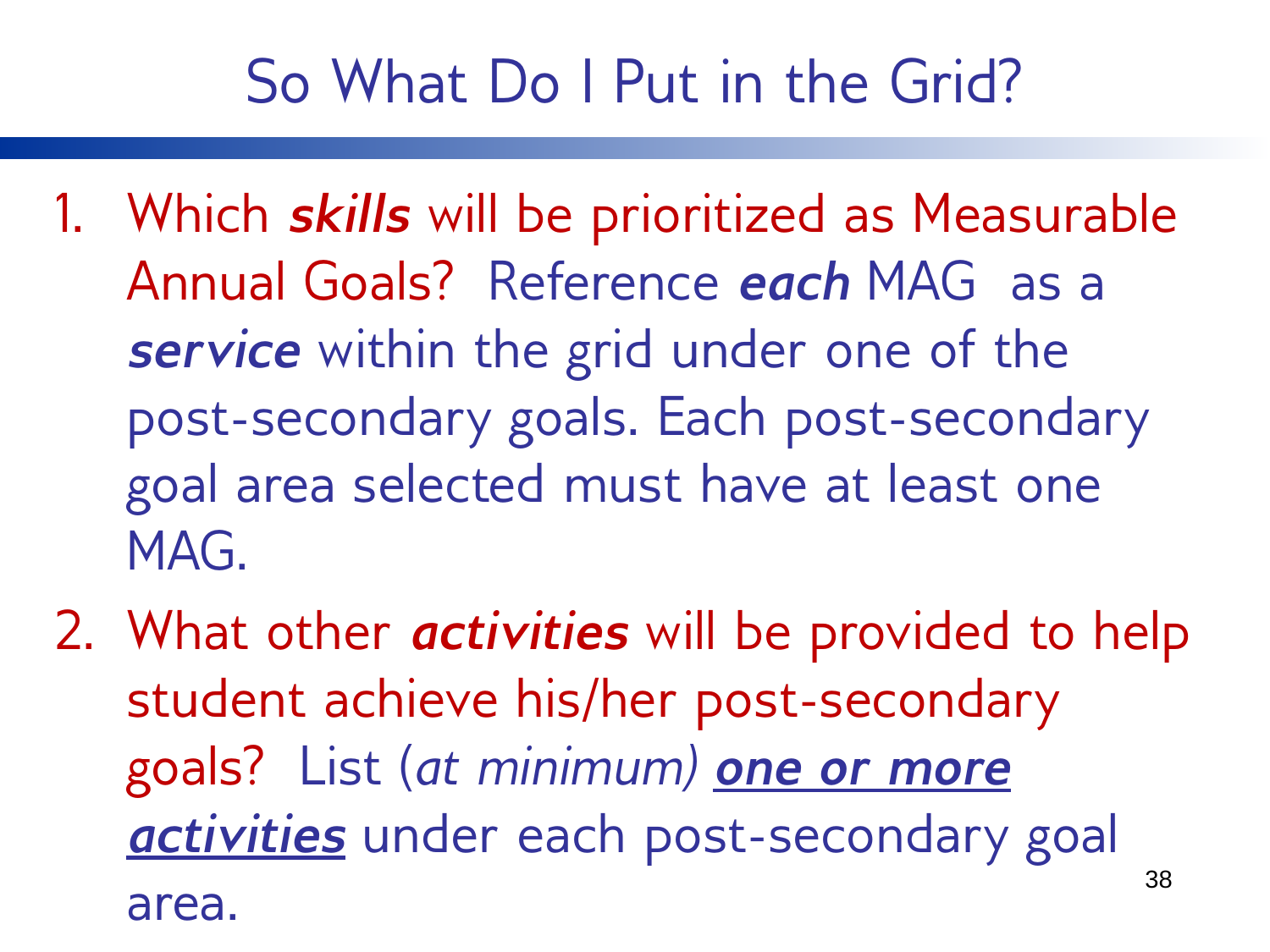

# So What Do I Put in the Grid?
Which skills will be prioritized as Measurable Annual Goals?  Reference each MAG  as a service within the grid under one of the post-secondary goals. Each post-secondary goal area selected must have at least one MAG.
What other activities will be provided to help student achieve his/her post-secondary goals?  List (at minimum) one or more activities under each post-secondary goal area.
38